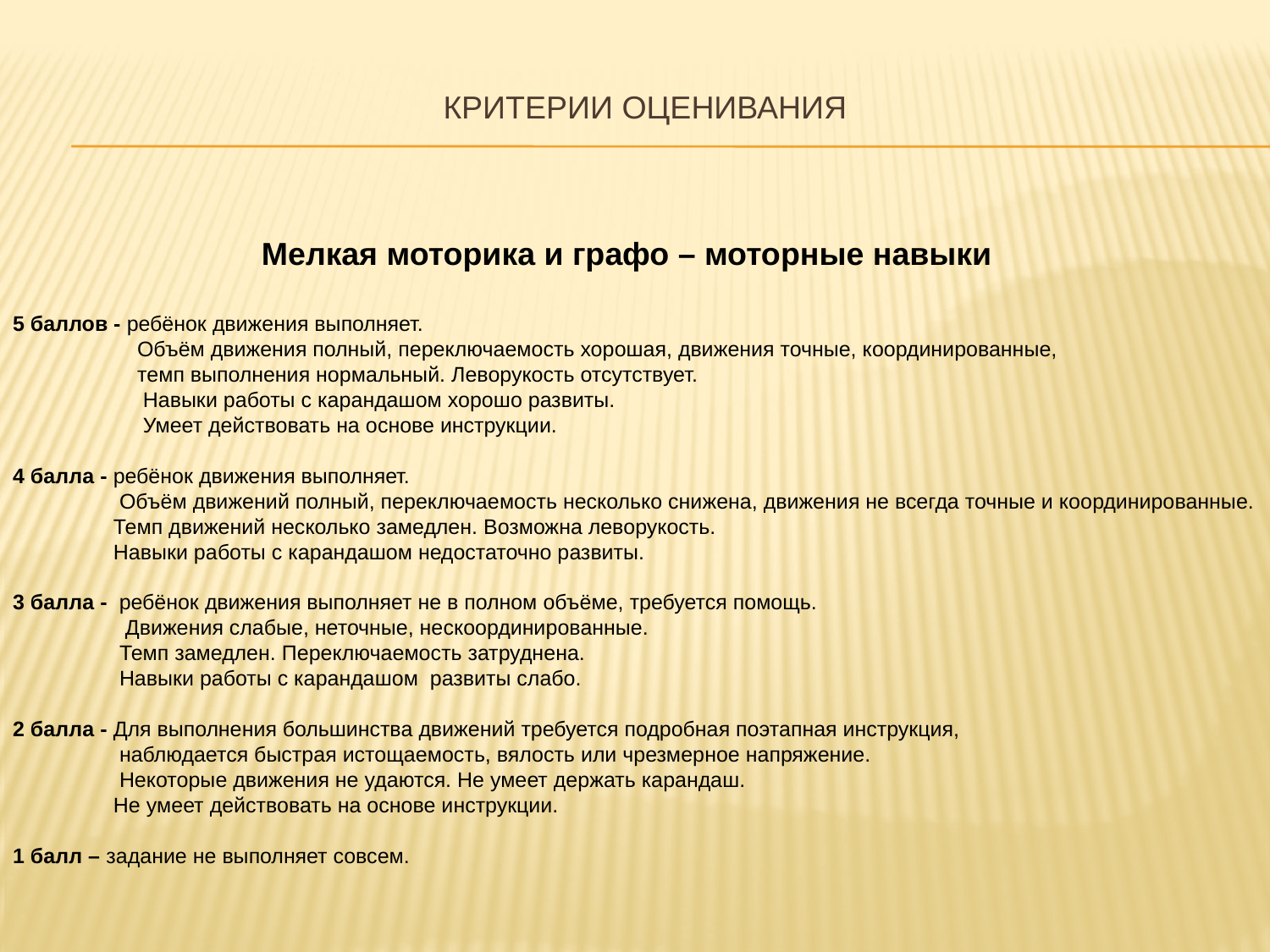

# КРИТЕРИИ ОЦЕНИВАНИЯ

                            Мелкая моторика и графо – моторные навыки

5 баллов - ребёнок движения выполняет.
                     Объём движения полный, переключаемость хорошая, движения точные, координированные,
                     темп выполнения нормальный. Леворукость отсутствует.
                      Навыки работы с карандашом хорошо развиты.
                      Умеет действовать на основе инструкции.

4 балла - ребёнок движения выполняет.
                  Объём движений полный, переключаемость несколько снижена, движения не всегда точные и координированные.
                 Темп движений несколько замедлен. Возможна леворукость.
                 Навыки работы с карандашом недостаточно развиты.

3 балла -  ребёнок движения выполняет не в полном объёме, требуется помощь.
                   Движения слабые, неточные, нескоординированные.
                  Темп замедлен. Переключаемость затруднена.
                  Навыки работы с карандашом  развиты слабо.

2 балла - Для выполнения большинства движений требуется подробная поэтапная инструкция,
                  наблюдается быстрая истощаемость, вялость или чрезмерное напряжение.
                  Некоторые движения не удаются. Не умеет держать карандаш.
                 Не умеет действовать на основе инструкции.

1 балл – задание не выполняет совсем.